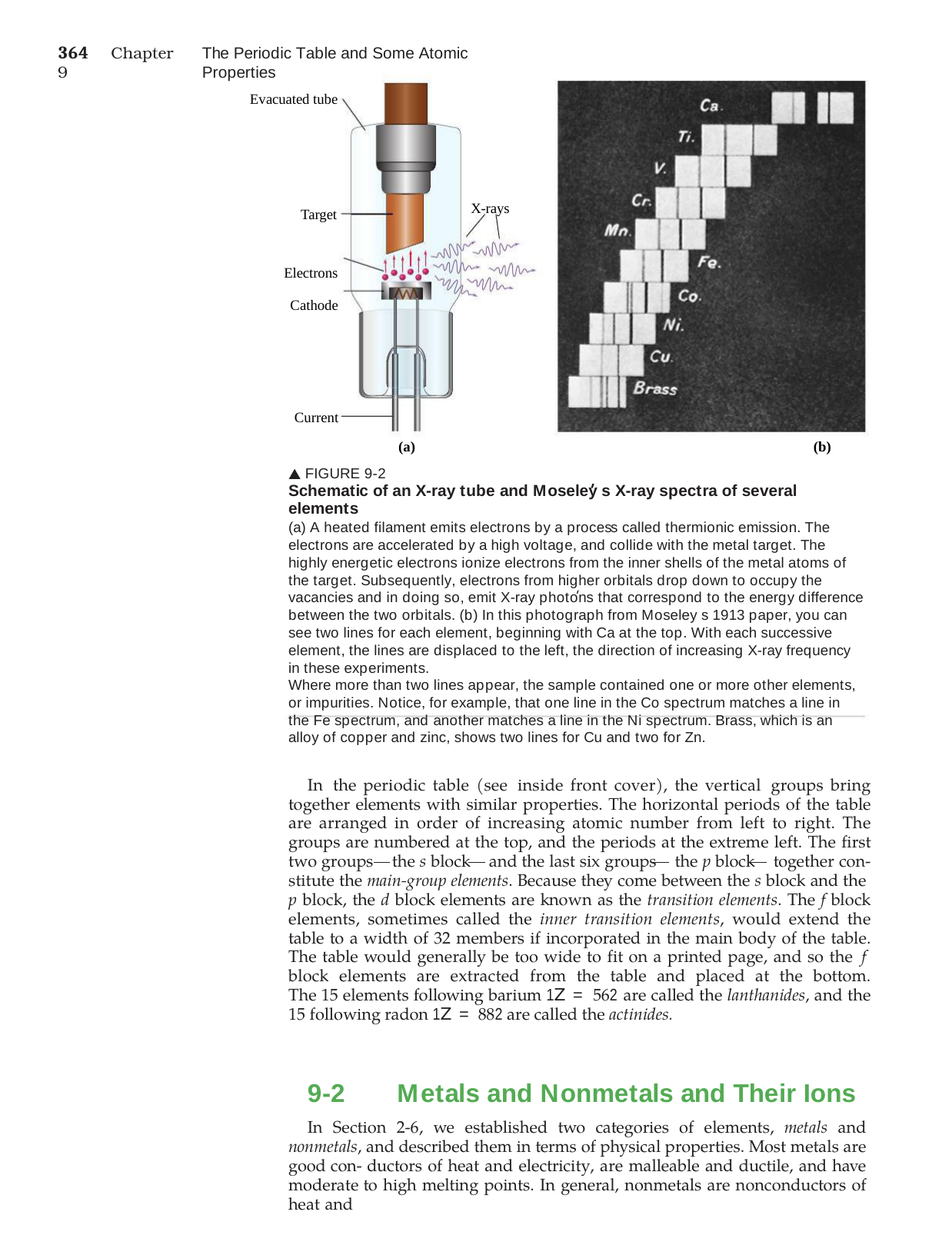

364	Chapter 9
The Periodic Table and Some Atomic Properties
Evacuated tube
X-rays
Target
Electrons Cathode
Current
(a)	(b)
 FIGURE 9-2
Schematic of an X-ray tube and Moseley s X-ray spectra of several elements
(a) A heated filament emits electrons by a process called thermionic emission. The electrons are accelerated by a high voltage, and collide with the metal target. The highly energetic electrons ionize electrons from the inner shells of the metal atoms of the target. Subsequently, electrons from higher orbitals drop down to occupy the vacancies and in doing so, emit X-ray photons that correspond to the energy difference between the two orbitals. (b) In this photograph from Moseley s 1913 paper, you can see two lines for each element, beginning with Ca at the top. With each successive element, the lines are displaced to the left, the direction of increasing X-ray frequency in these experiments.
Where more than two lines appear, the sample contained one or more other elements,
or impurities. Notice, for example, that one line in the Co spectrum matches a line in the Fe spectrum, and another matches a line in the Ni spectrum. Brass, which is an alloy of copper and zinc, shows two lines for Cu and two for Zn.

In  the periodic table (see  inside front cover), the vertical  groups bring together elements with similar properties. The horizontal periods of the table are arranged in order of increasing atomic number from left to right. The groups are numbered at the top, and the periods at the extreme left. The first two groups    the s block    and the last six groups    the p block    together con- stitute the main-group elements. Because they come between the s block and the  p block, the d block elements are known as the transition elements. The f block elements, sometimes called the inner transition elements, would extend the table to a width of 32 members if incorporated in the main body of the table. The table would generally be too wide to fit on a printed page, and so the  f  block  elements  are  extracted  from  the  table  and  placed  at  the  bottom. The 15 elements following barium 1Z =  562 are called the lanthanides, and the 15 following radon 1Z =  882 are called the actinides.

9-2       Metals and Nonmetals and Their Ions
In Section 2-6, we established two categories of elements, metals and nonmetals, and described them in terms of physical properties. Most metals are good con- ductors of heat and electricity, are malleable and ductile, and have moderate to high melting points. In general, nonmetals are nonconductors of heat and